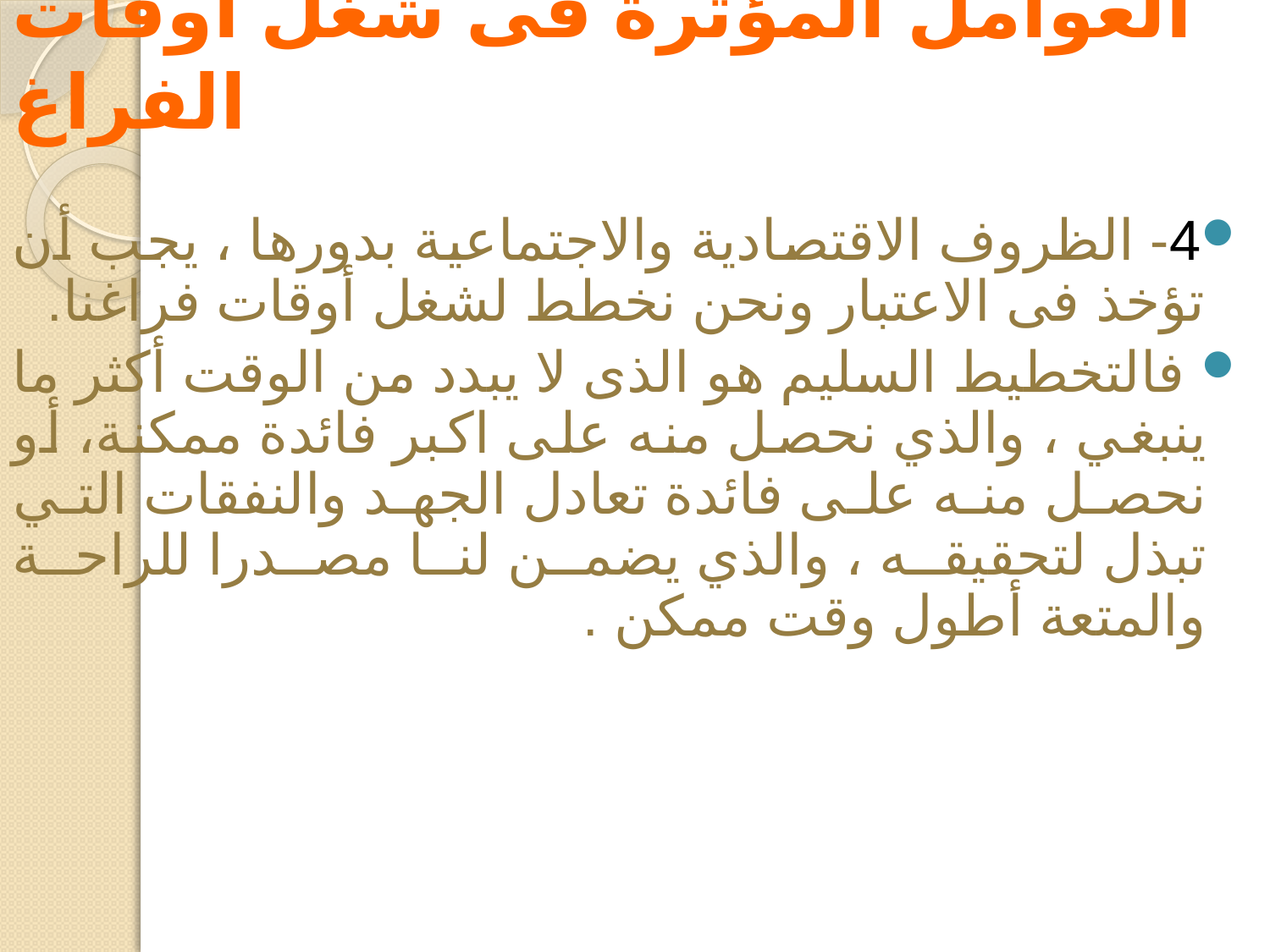

# العوامل المؤثرة فى شغل أوقات الفراغ

4- الظروف الاقتصادية والاجتماعية بدورها ، يجب أن تؤخذ فى الاعتبار ونحن نخطط لشغل أوقات فراغنا.
 فالتخطيط السليم هو الذى لا يبدد من الوقت أكثر ما ينبغي ، والذي نحصل منه على اكبر فائدة ممكنة، أو نحصل منه على فائدة تعادل الجهد والنفقات التي تبذل لتحقيقه ، والذي يضمن لنا مصدرا للراحة والمتعة أطول وقت ممكن .